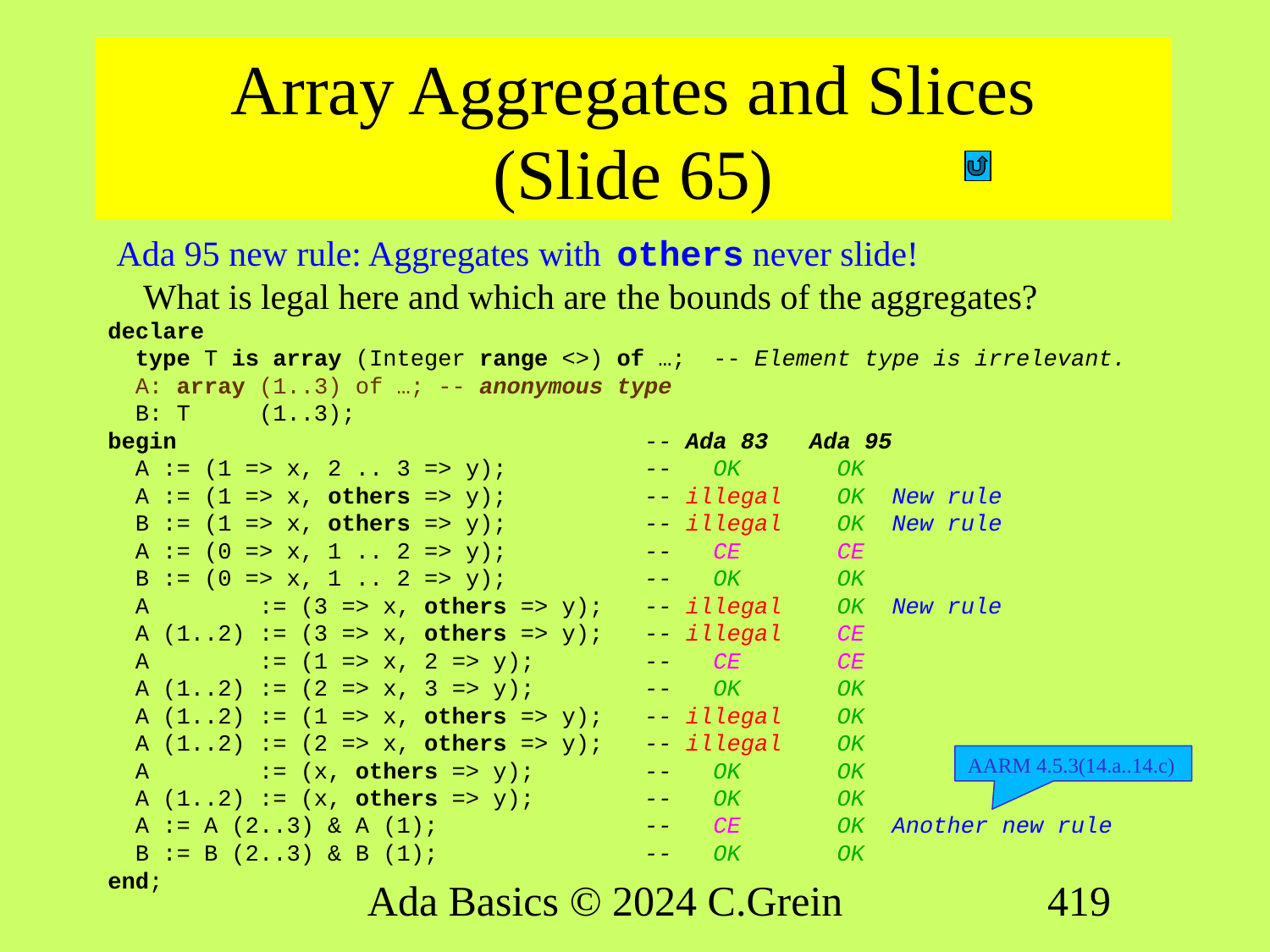

# Array Aggregates and Slices (Slide 65)

 Ada 95 new rule: Aggregates with
    What is legal here and which are
declare
  type T is array (Integer range <>)
  A: array (1..3) of …; -- anonymous
  B: T     (1..3);
begin
  A := (1 => x, 2 .. 3 => y);
  A := (1 => x, others => y);
  B := (1 => x, others => y);
  A := (0 => x, 1 .. 2 => y);
  B := (0 => x, 1 .. 2 => y);
  A        := (3 => x, others => y);
  A (1..2) := (3 => x, others => y);
  A        := (1 => x, 2 => y);
  A (1..2) := (2 => x, 3 => y);
  A (1..2) := (1 => x, others => y);
  A (1..2) := (2 => x, others => y);
  A        := (x, others => y);
  A (1..2) := (x, others => y);
  A := A (2..3) & A (1);
  B := B (2..3) & B (1);
end;
others never slide!
the bounds of the aggregates?

of …;  -- Element type is irrelevant.
type

  -- Ada 83   Ada 95
  --   OK       OK
  -- illegal    OK  New rule
  -- illegal    OK  New rule
  --   CE       CE
  --   OK       OK
  -- illegal    OK  New rule
  -- illegal    CE
  --   CE       CE
  --   OK       OK
  -- illegal    OK
  -- illegal    OK
  --   OK       OK
  --   OK       OK
  --   CE       OK  Another new rule
  --   OK       OK
AARM 4.5.3(14.a..14.c)
Ada Basics © 2024 C.Grein
419